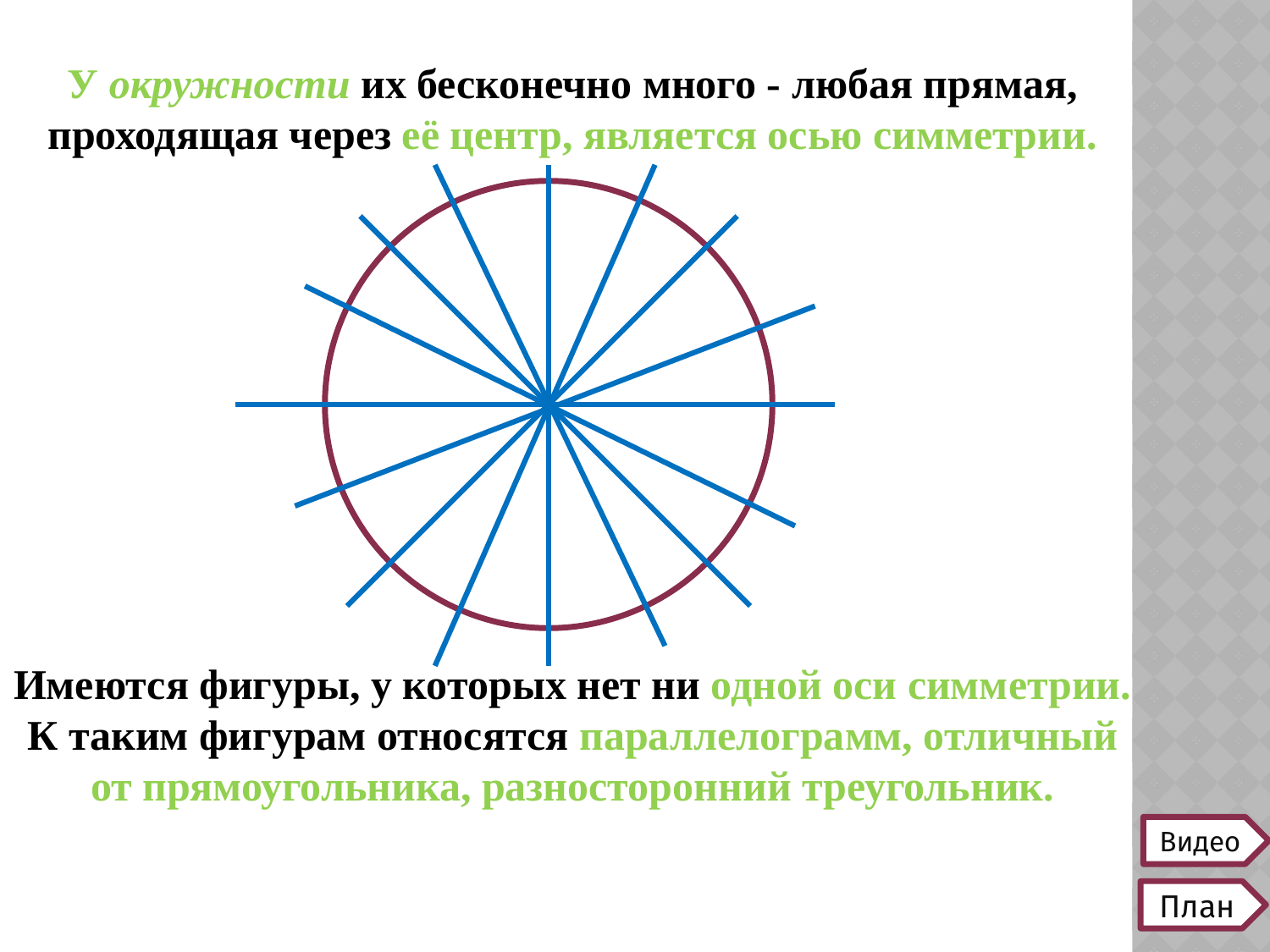

У окружности их бесконечно много - любая прямая, проходящая через её центр, является осью симметрии.

Имеются фигуры, у которых нет ни одной оси симметрии. К таким фигурам относятся параллелограмм, отличный от прямоугольника, разносторонний треугольник.
Видео
План